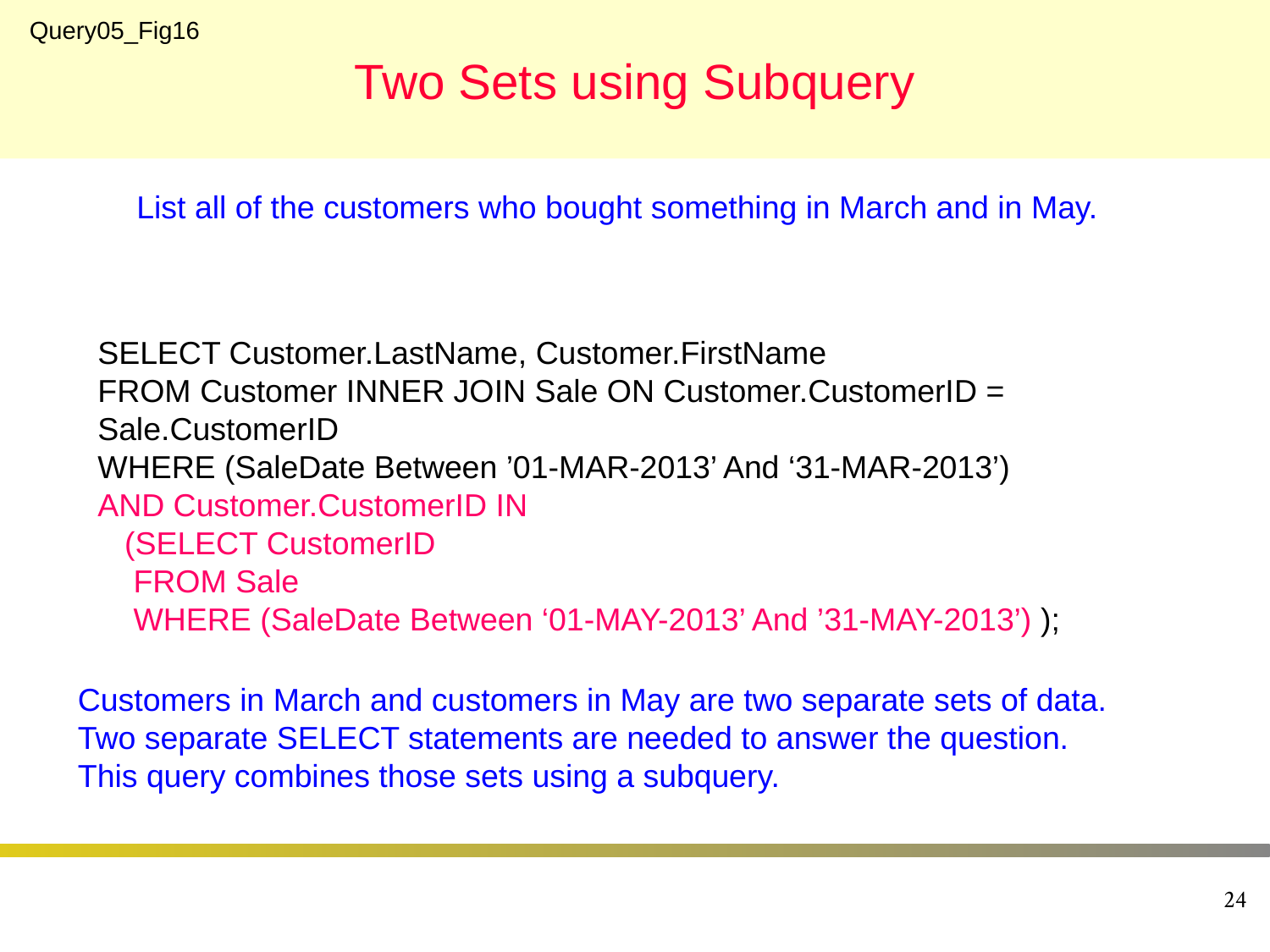

# Two Sets using Subquery
Query05_Fig16
List all of the customers who bought something in March and in May.
SELECT Customer.LastName, Customer.FirstName
FROM Customer INNER JOIN Sale ON Customer.CustomerID = Sale.CustomerID
WHERE (SaleDate Between ’01-MAR-2013’ And ‘31-MAR-2013’)
AND Customer.CustomerID IN
   (SELECT CustomerID
    FROM Sale
    WHERE (SaleDate Between ‘01-MAY-2013’ And ’31-MAY-2013’) );
Customers in March and customers in May are two separate sets of data. Two separate SELECT statements are needed to answer the question.
This query combines those sets using a subquery.
24